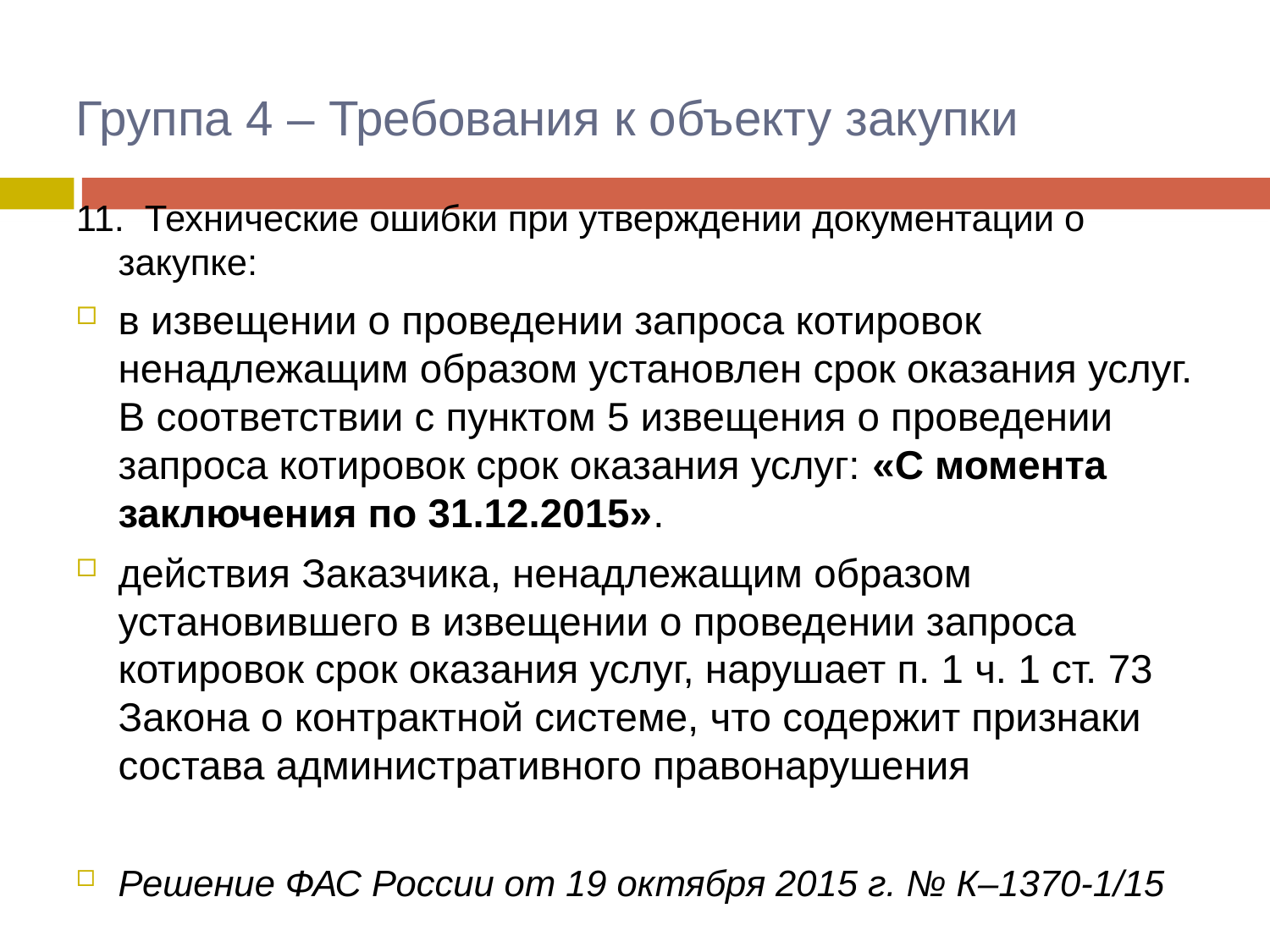

# Группа 4 – Требования к объекту закупки

11.  Технические ошибки при утверждении документации о закупке:
в извещении о проведении запроса котировок ненадлежащим образом установлен срок оказания услуг. В соответствии с пунктом 5 извещения о проведении запроса котировок срок оказания услуг: «С момента заключения по 31.12.2015».
действия Заказчика, ненадлежащим образом установившего в извещении о проведении запроса котировок срок оказания услуг, нарушает п. 1 ч. 1 ст. 73 Закона о контрактной системе, что содержит признаки состава административного правонарушения

Решение ФАС России от 19 октября 2015 г. № К–1370-1/15